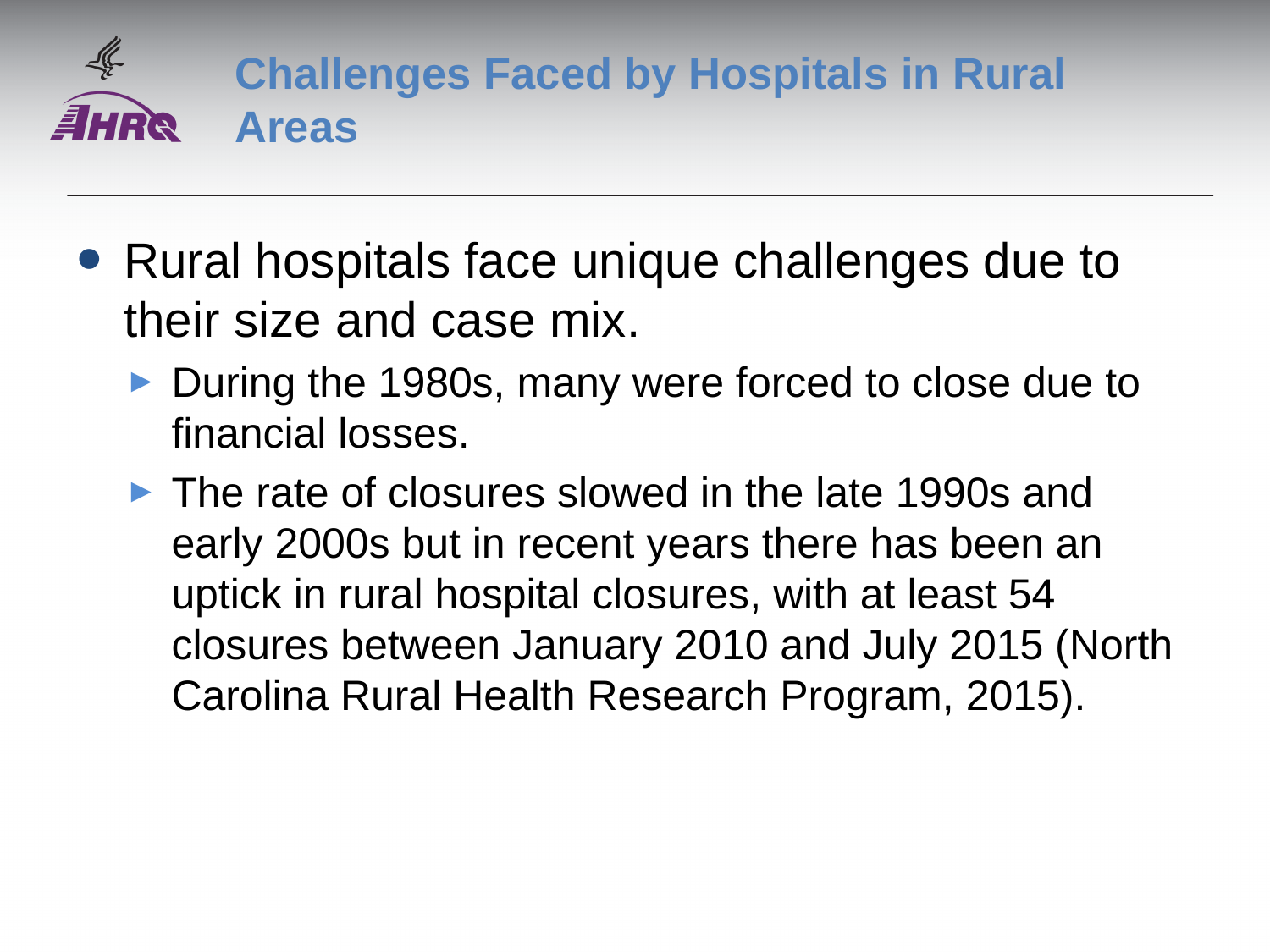

# Challenges Faced by Hospitals in Rural Areas
Rural hospitals face unique challenges due to their size and case mix.
During the 1980s, many were forced to close due to financial losses.
The rate of closures slowed in the late 1990s and early 2000s but in recent years there has been an uptick in rural hospital closures, with at least 54 closures between January 2010 and July 2015 (North Carolina Rural Health Research Program, 2015).